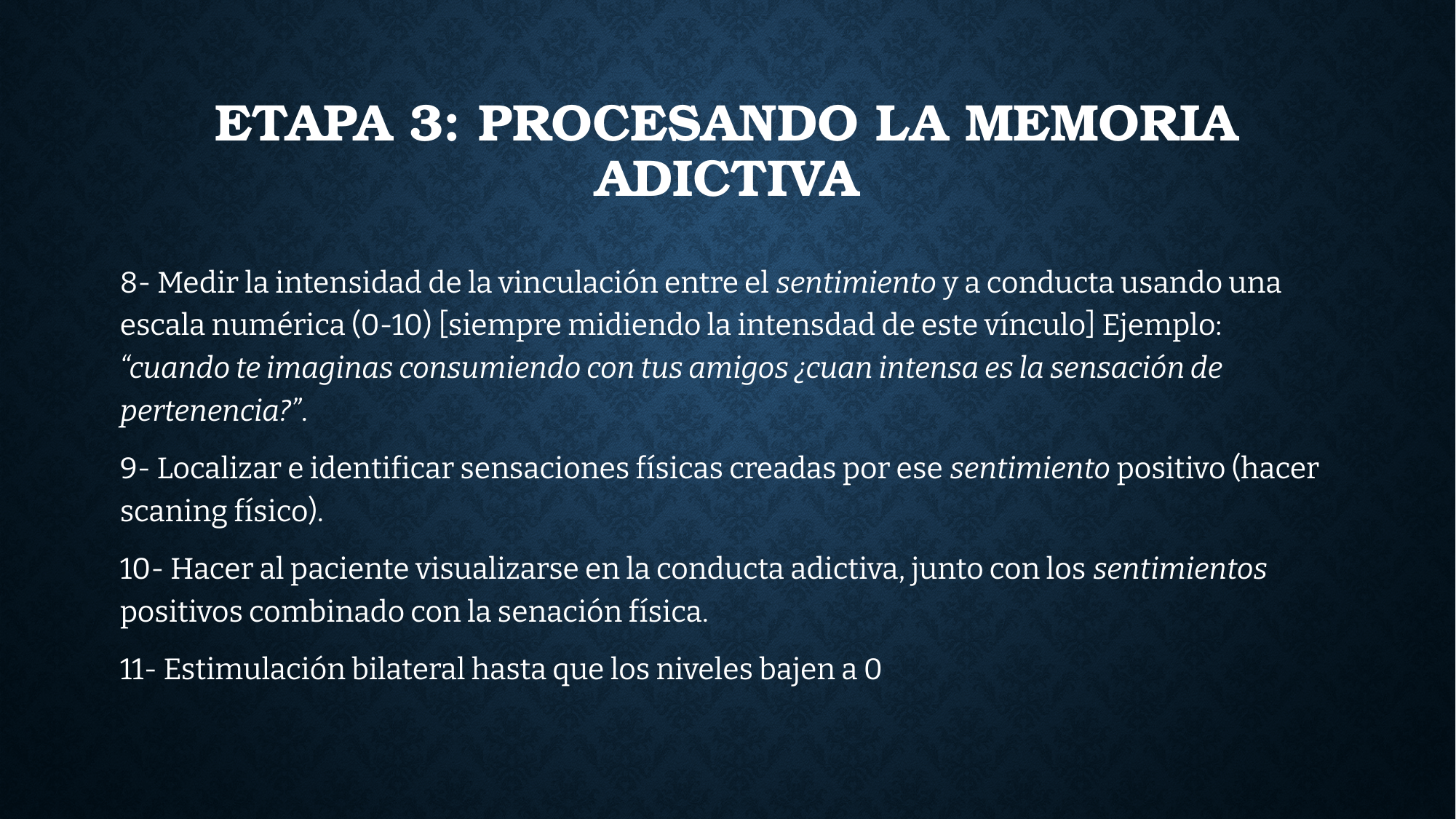

# Etapa 3: procesando la memoria adictiva
8- Medir la intensidad de la vinculación entre el sentimiento y a conducta usando una escala numérica (0-10) [siempre midiendo la intensdad de este vínculo] Ejemplo: “cuando te imaginas consumiendo con tus amigos ¿cuan intensa es la sensación de pertenencia?”.
9- Localizar e identificar sensaciones físicas creadas por ese sentimiento positivo (hacer scaning físico).
10- Hacer al paciente visualizarse en la conducta adictiva, junto con los sentimientos positivos combinado con la senación física.
11- Estimulación bilateral hasta que los niveles bajen a 0